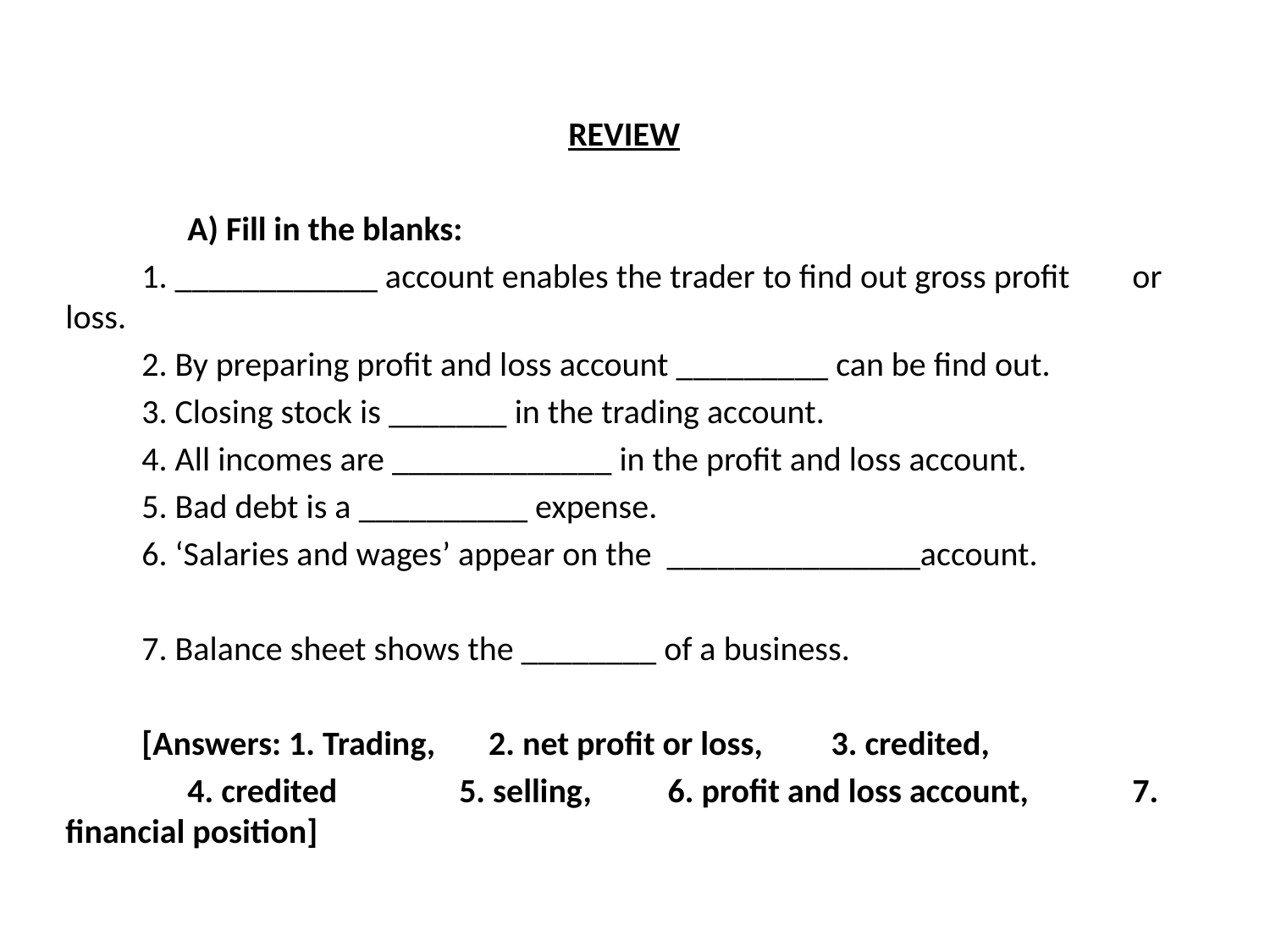

REVIEW

                A) Fill in the blanks:
	1. ____________ account enables the trader to find out gross profit 	or loss.
	2. By preparing profit and loss account _________ can be find out.
	3. Closing stock is _______ in the trading account.
	4. All incomes are _____________ in the profit and loss account.
	5. Bad debt is a __________ expense.
	6. ‘Salaries and wages’ appear on the  _______________account.

	7. Balance sheet shows the ________ of a business.

	[Answers: 1. Trading,       2. net profit or loss,         3. credited,
                4. credited                5. selling,          6. profit and loss account,           	7. financial position]